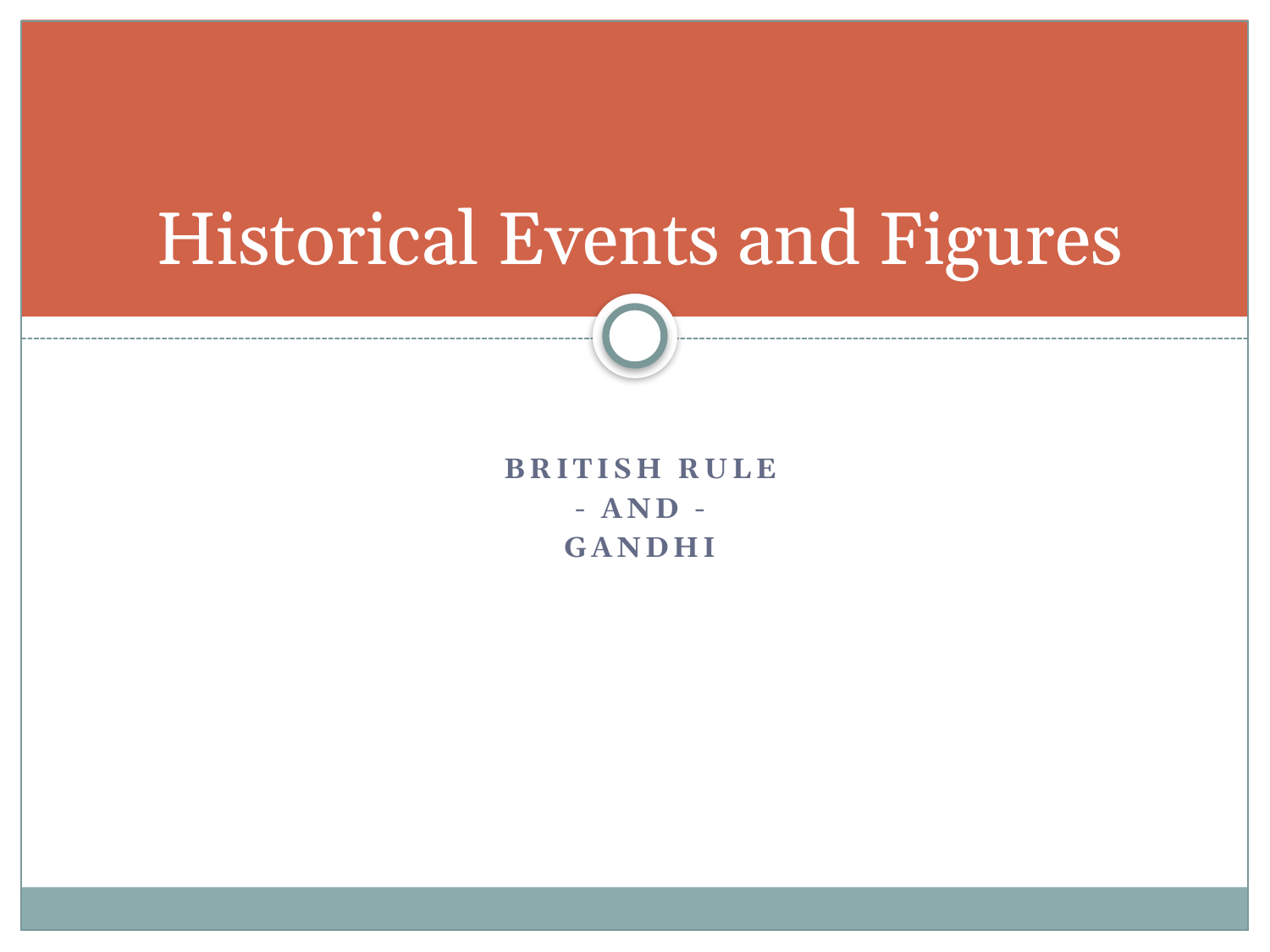

# Historical Events and Figures
British Rule
- And -
Gandhi